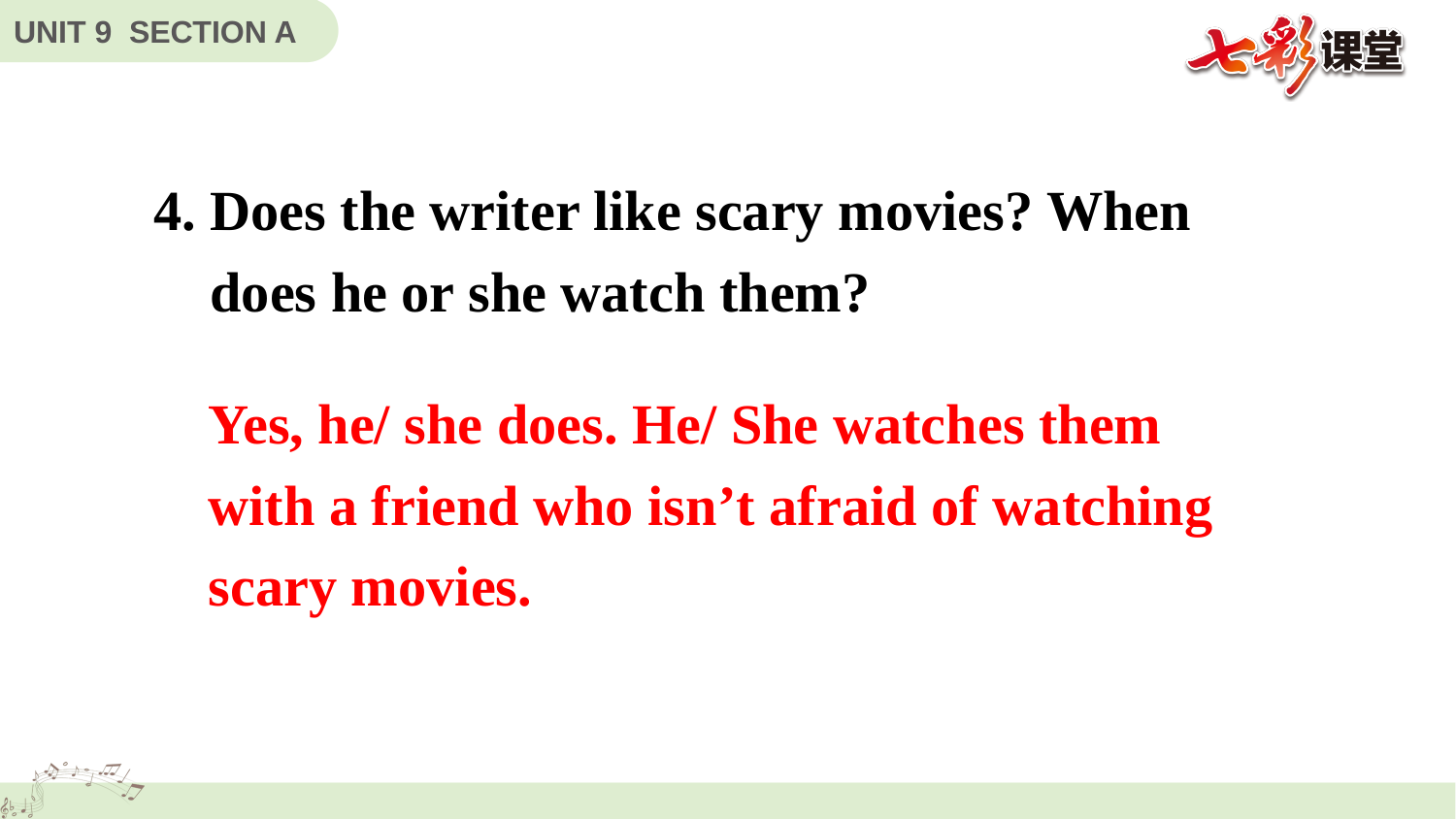

4. Does the writer like scary movies? When
    does he or she watch them?
Yes, he/ she does. He/ She watches them with a friend who isn’t afraid of watching scary movies.